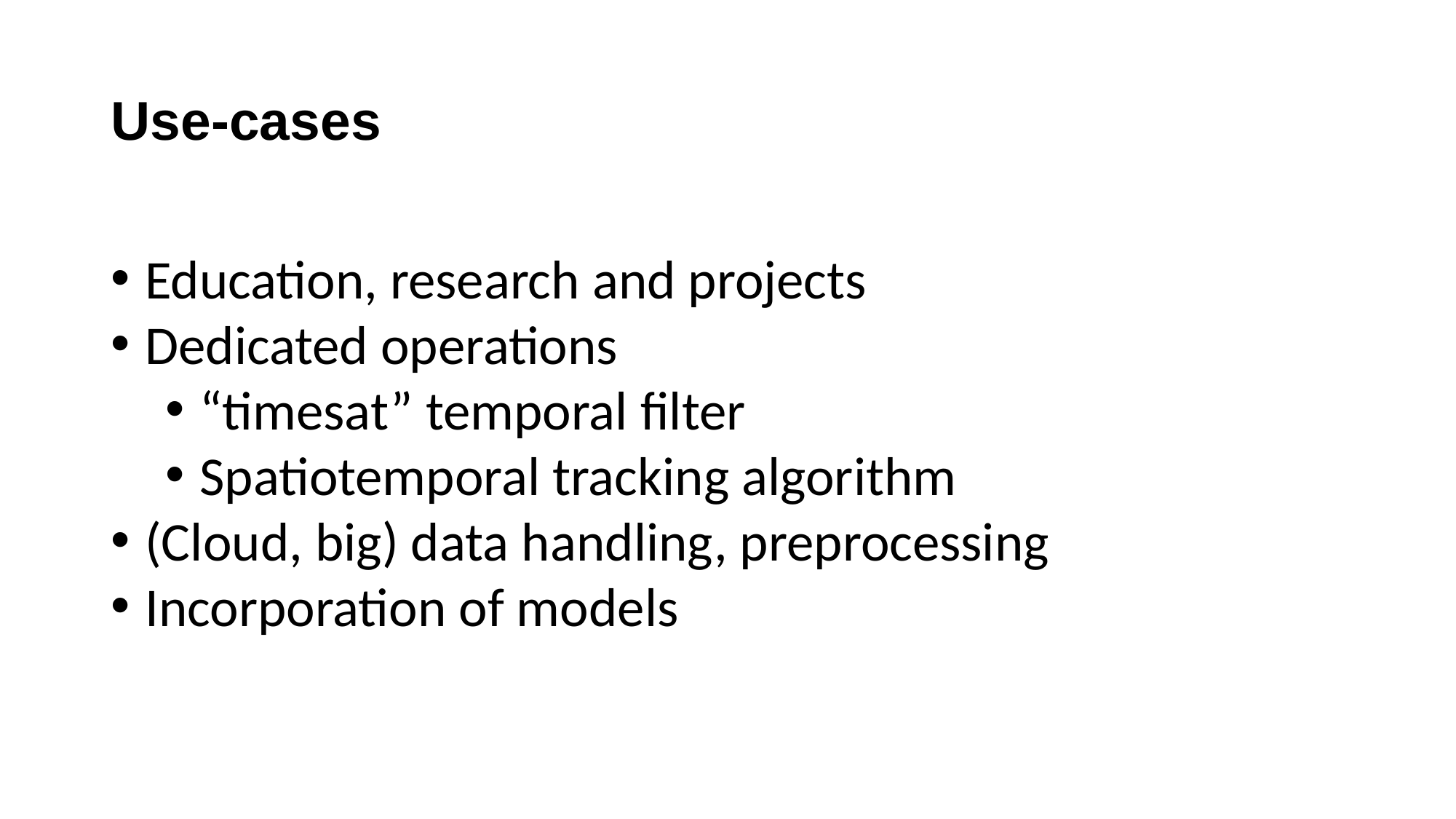

# Use-cases
Education, research and projects
Dedicated operations
“timesat” temporal filter
Spatiotemporal tracking algorithm
(Cloud, big) data handling, preprocessing
Incorporation of models